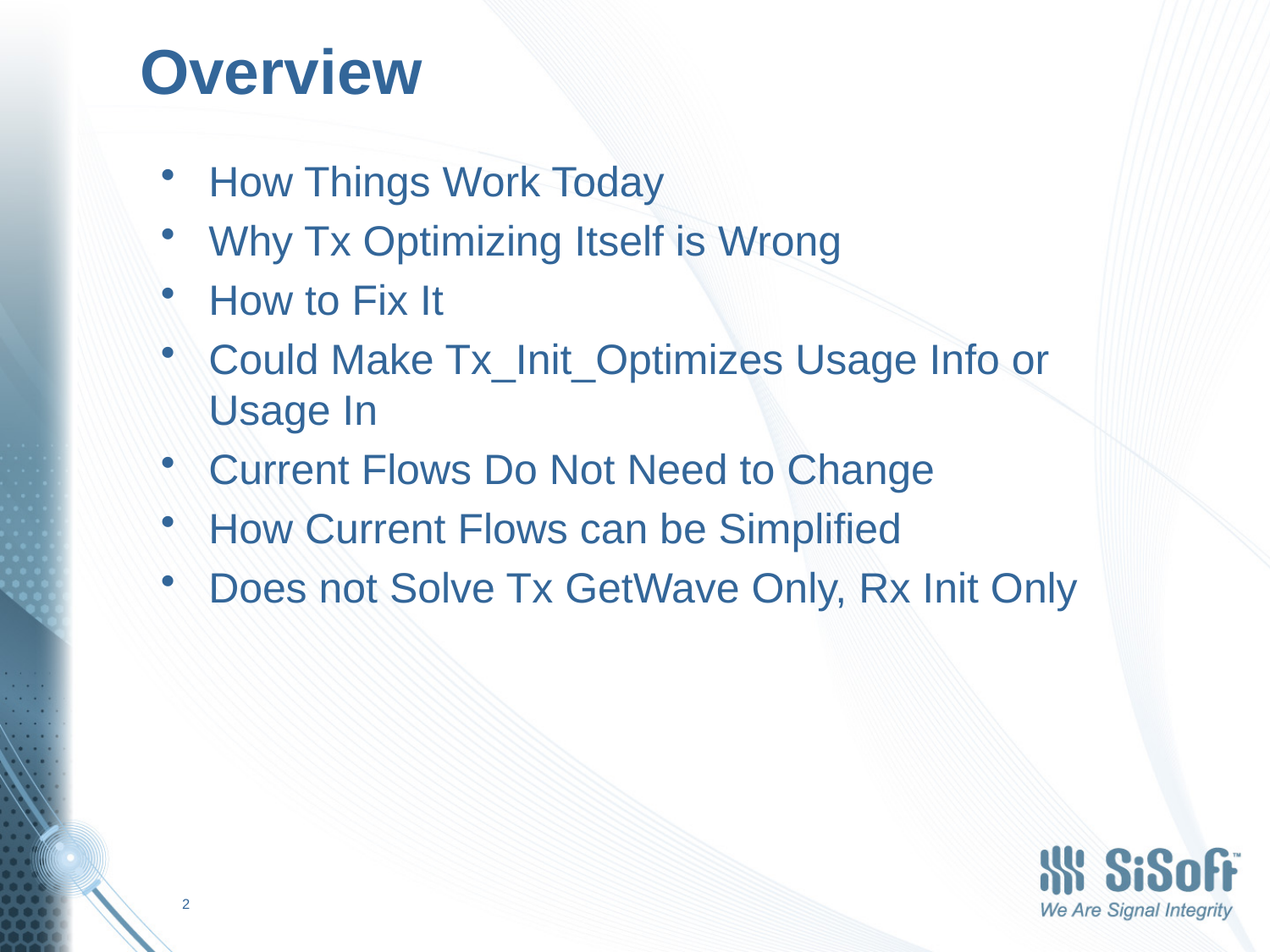

# Overview
How Things Work Today
Why Tx Optimizing Itself is Wrong
How to Fix It
Could Make Tx_Init_Optimizes Usage Info or Usage In
Current Flows Do Not Need to Change
How Current Flows can be Simplified
Does not Solve Tx GetWave Only, Rx Init Only

2